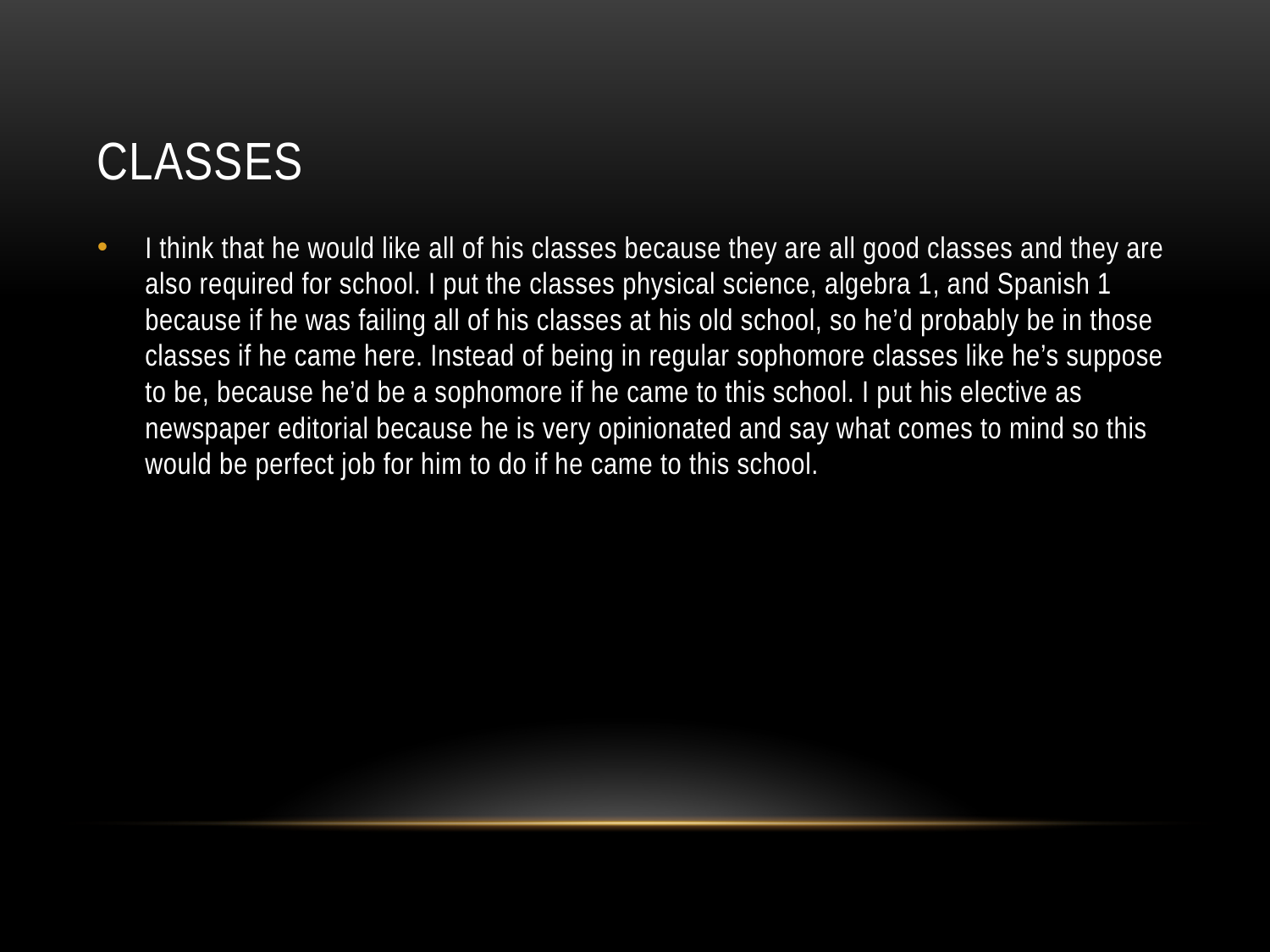

# classes
I think that he would like all of his classes because they are all good classes and they are also required for school. I put the classes physical science, algebra 1, and Spanish 1 because if he was failing all of his classes at his old school, so he’d probably be in those classes if he came here. Instead of being in regular sophomore classes like he’s suppose to be, because he’d be a sophomore if he came to this school. I put his elective as newspaper editorial because he is very opinionated and say what comes to mind so this would be perfect job for him to do if he came to this school.